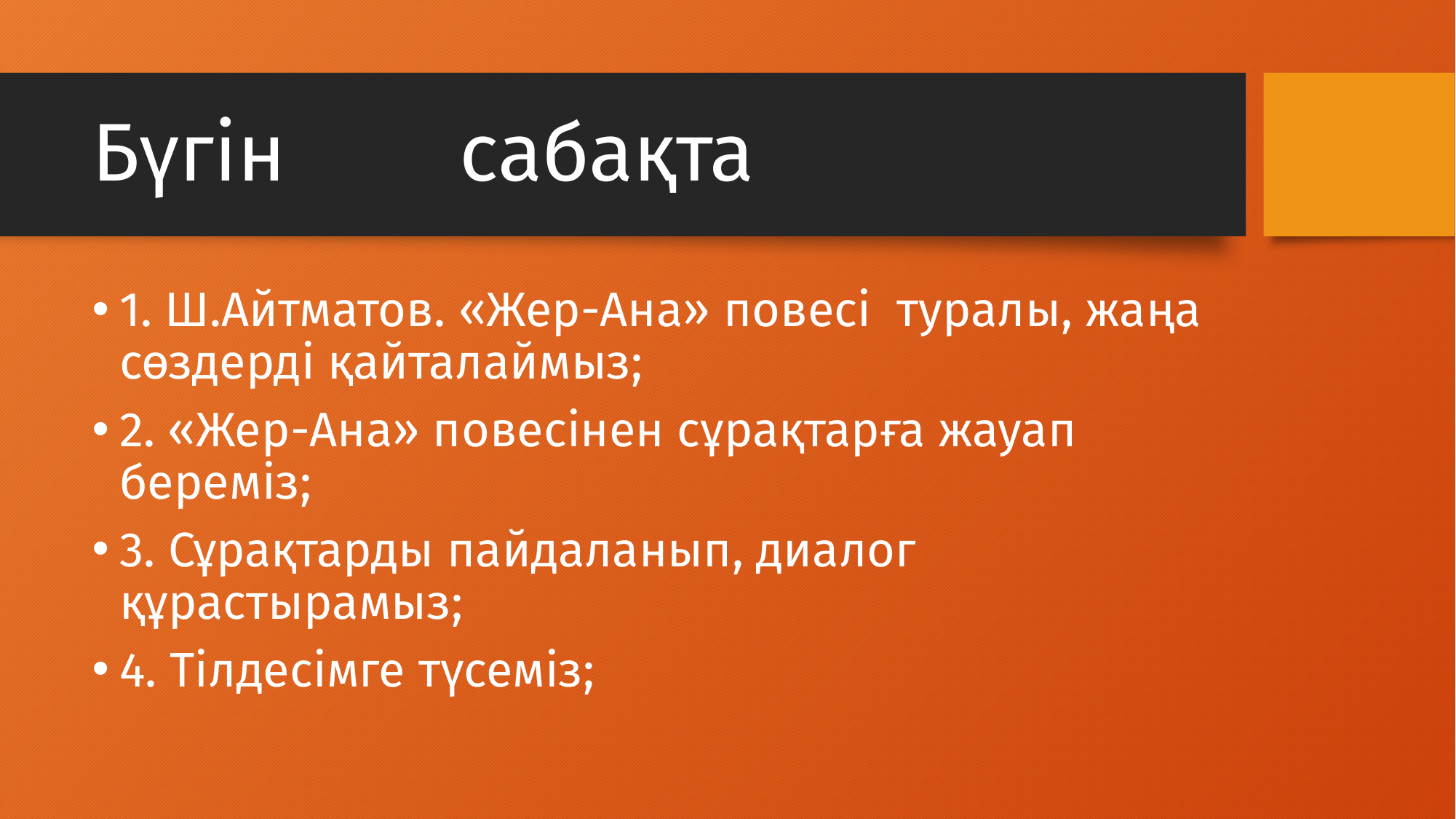

# Бүгін        сабақта
1. Ш.Айтматов. «Жер-Ана» повесі  туралы, жаңа  сөздерді қайталаймыз;
2. «Жер-Ана» повесінен сұрақтарға жауап береміз;
3. Сұрақтарды пайдаланып, диалог құрастырамыз;
4. Тілдесімге түсеміз;